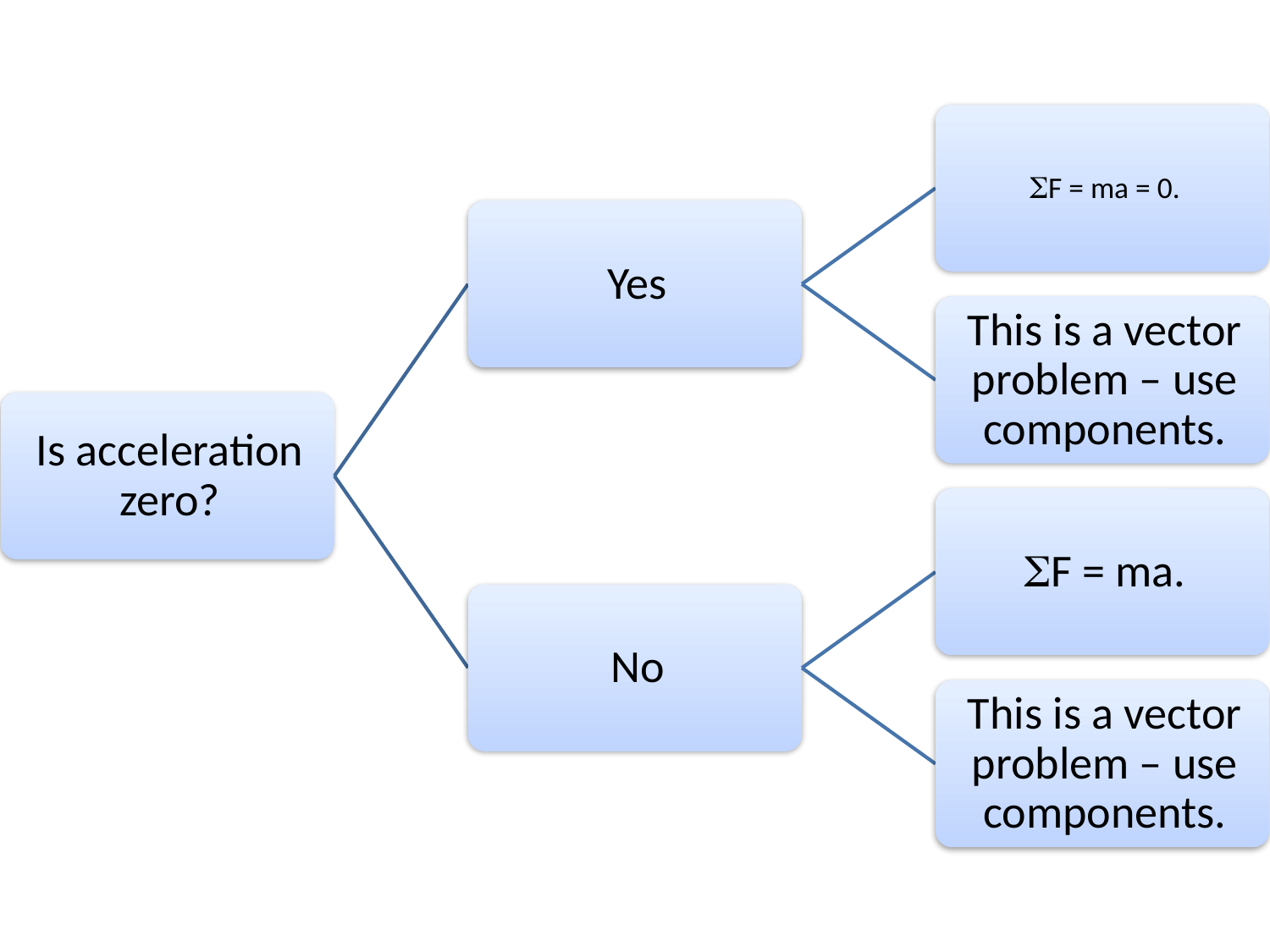

Is acceleration zero?

Yes

ΣF = ma = 0.

This is a vector problem – use components.

No

ΣF = ma.

This is a vector problem – use components.